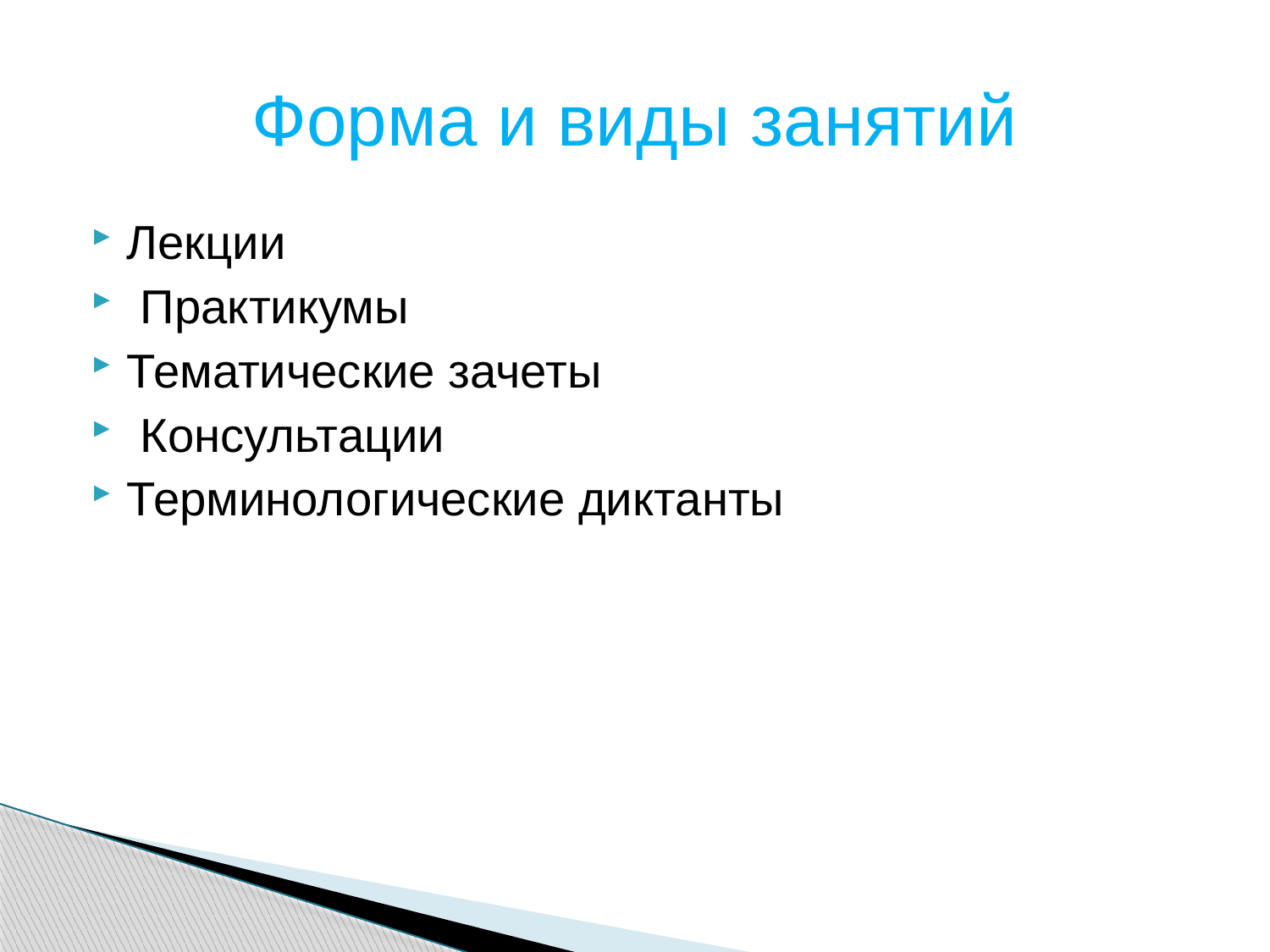

# Форма и виды занятий
Лекции
 Практикумы
Тематические зачеты
 Консультации
Терминологические диктанты